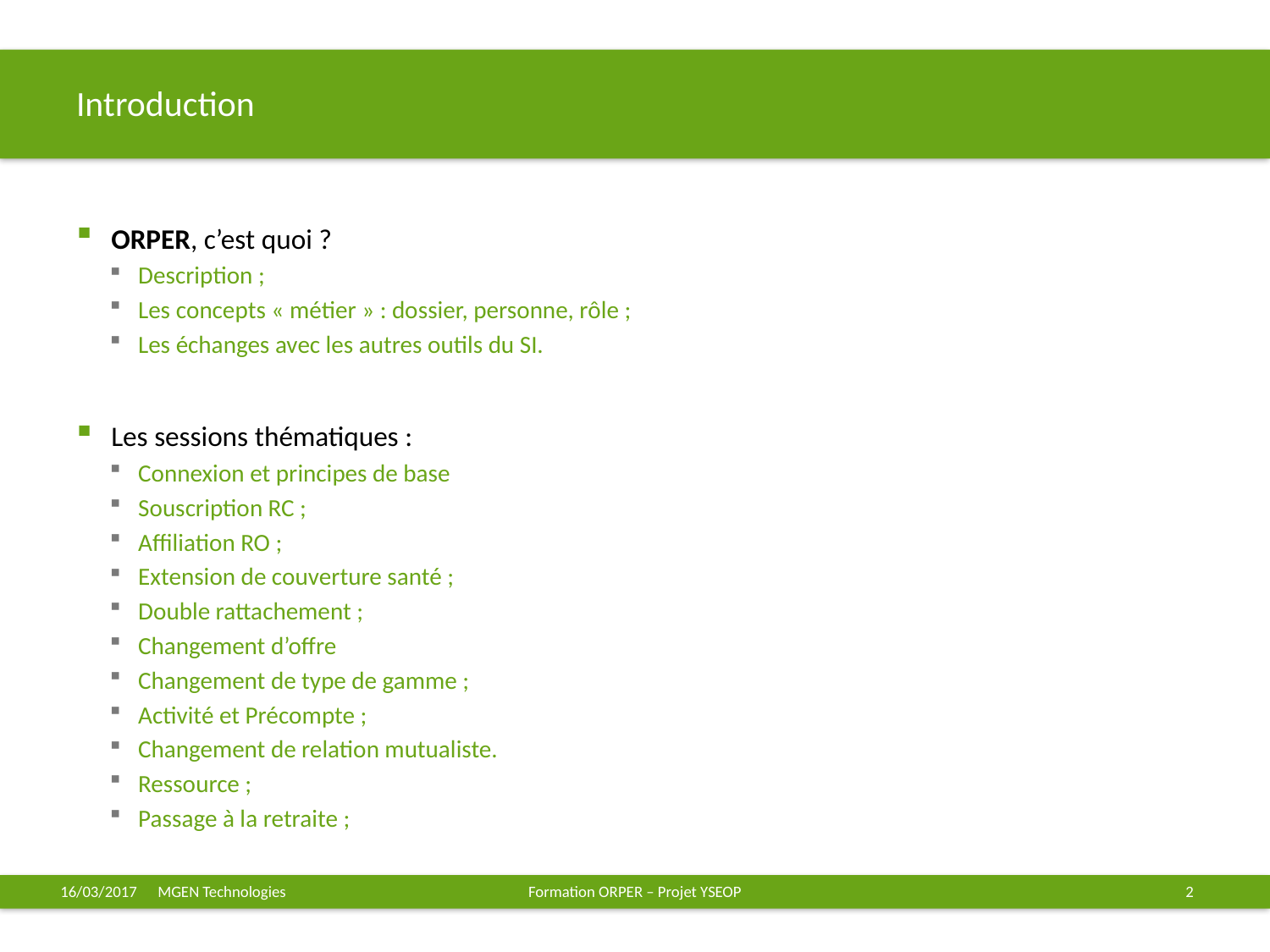

# Introduction
ORPER, c’est quoi ?
Description ;
Les concepts « métier » : dossier, personne, rôle ;
Les échanges avec les autres outils du SI.

Les sessions thématiques :
Connexion et principes de base
Souscription RC ;
Affiliation RO ;
Extension de couverture santé ;
Double rattachement ;
Changement d’offre
Changement de type de gamme ;
Activité et Précompte ;
Changement de relation mutualiste.
Ressource ;
Passage à la retraite ;

16/03/2017
Formation ORPER – Projet YSEOP
2